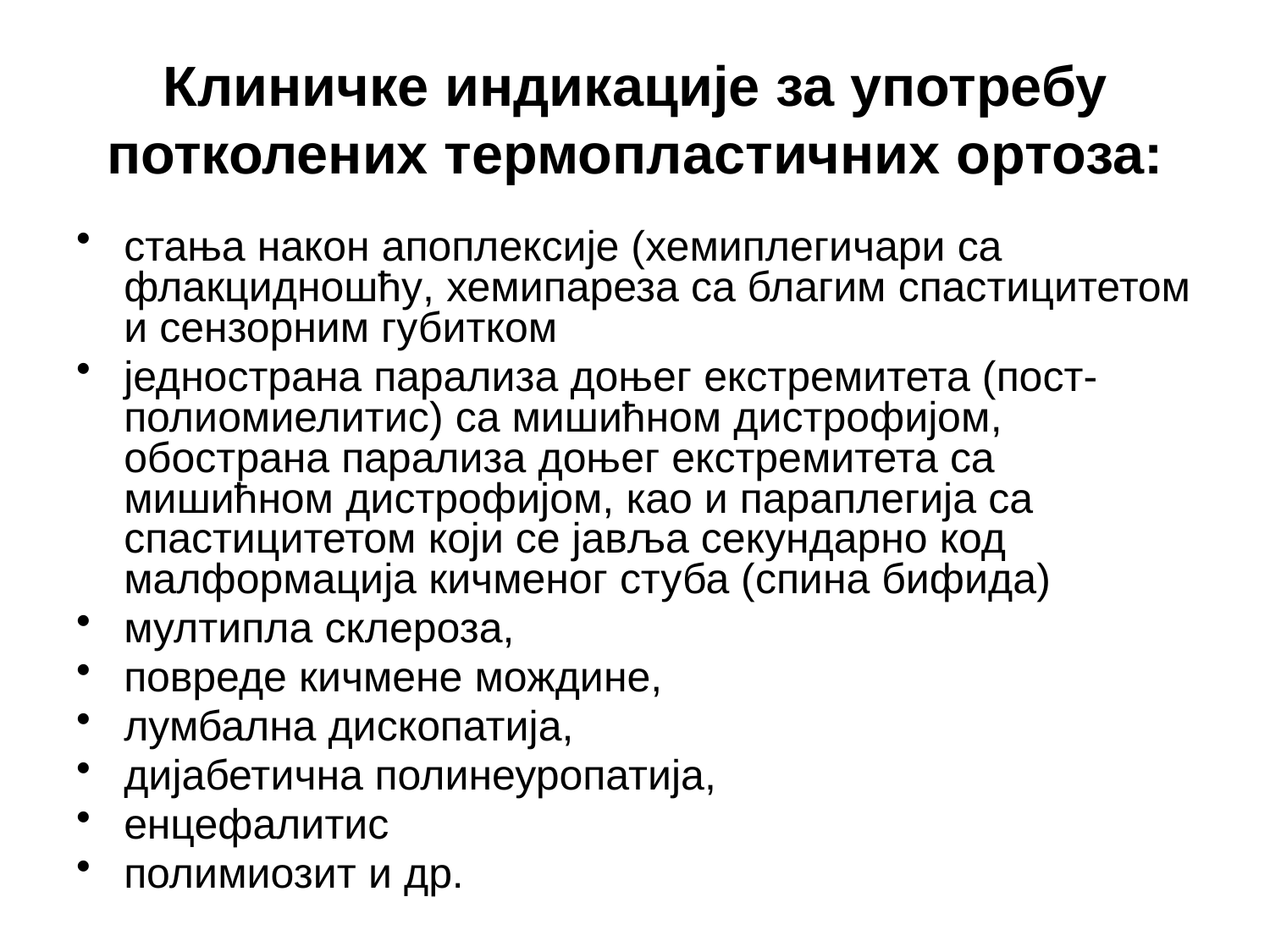

# Клиничке индикације за употребу потколених термопластичних ортоза:
стања након апоплексије (хемиплегичари са флакцидношћу, хемипареза са благим спастицитетом и сензорним губитком
једнострана парализа доњег екстремитета (пост-полиомиелитис) са мишићном дистрофијом, обострана парализа доњег екстремитета са мишићном дистрофијом, као и параплегија са спастицитетом који се јавља секундарно код малформација кичменог стуба (спина бифида)
мултипла склероза,
повреде кичмене мождине,
лумбална дископатија,
дијабетична полинеуропатија,
енцефалитис
полимиозит и др.